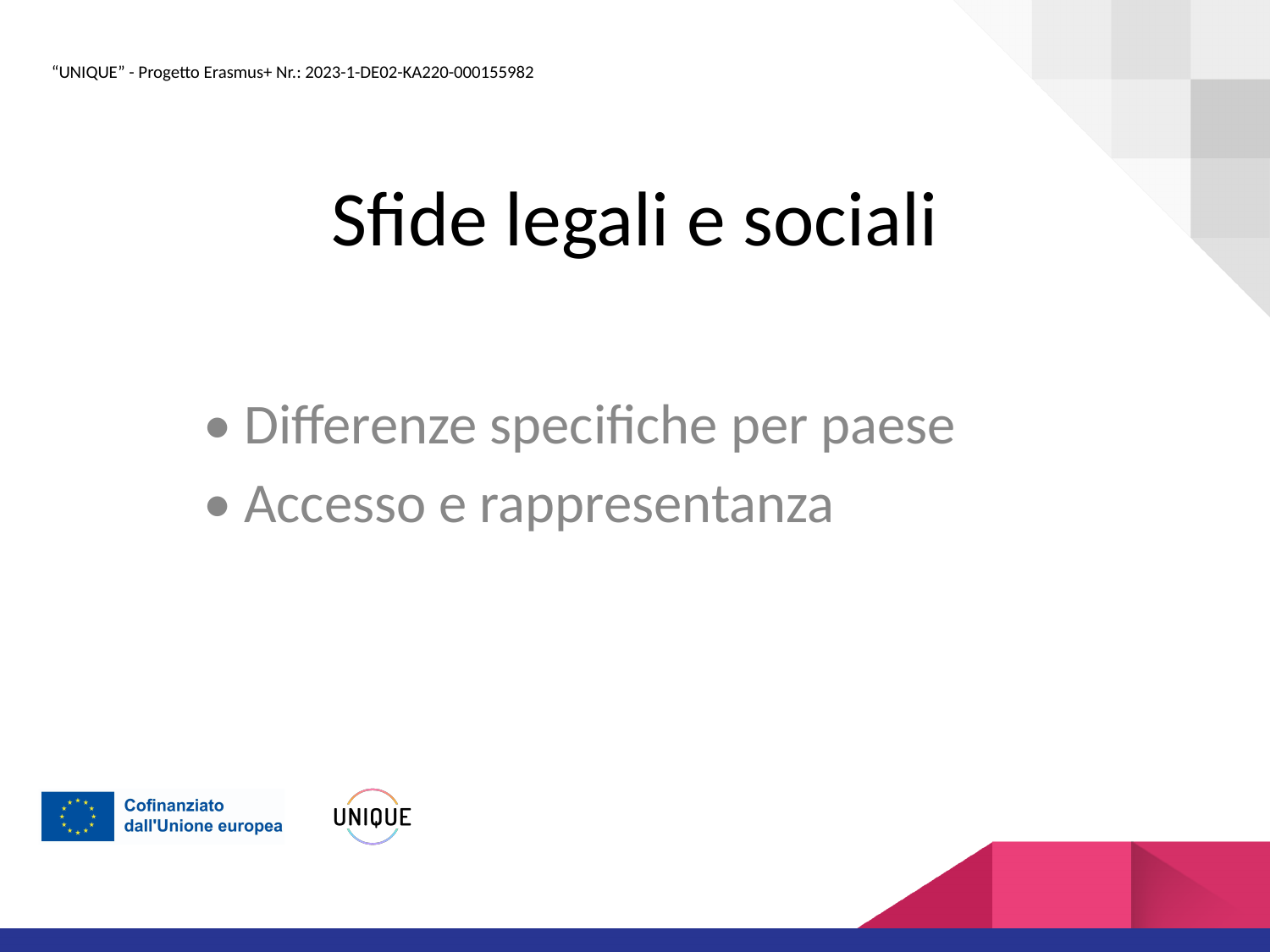

# Sfide legali e sociali
• Differenze specifiche per paese
• Accesso e rappresentanza